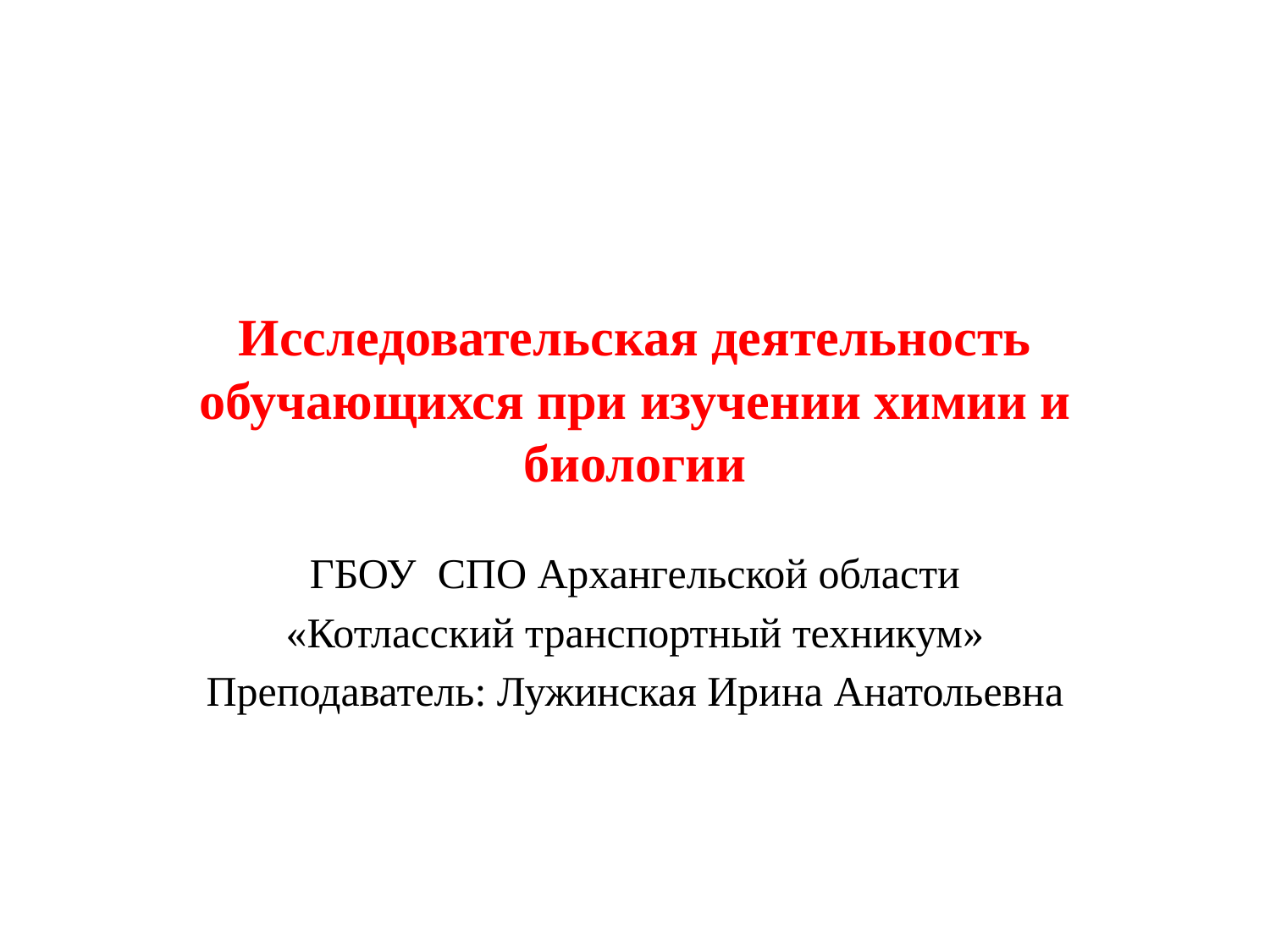

# Исследовательская деятельность обучающихся при изучении химии и биологии
ГБОУ  СПО Архангельской области
«Котласский транспортный техникум»
Преподаватель: Лужинская Ирина Анатольевна